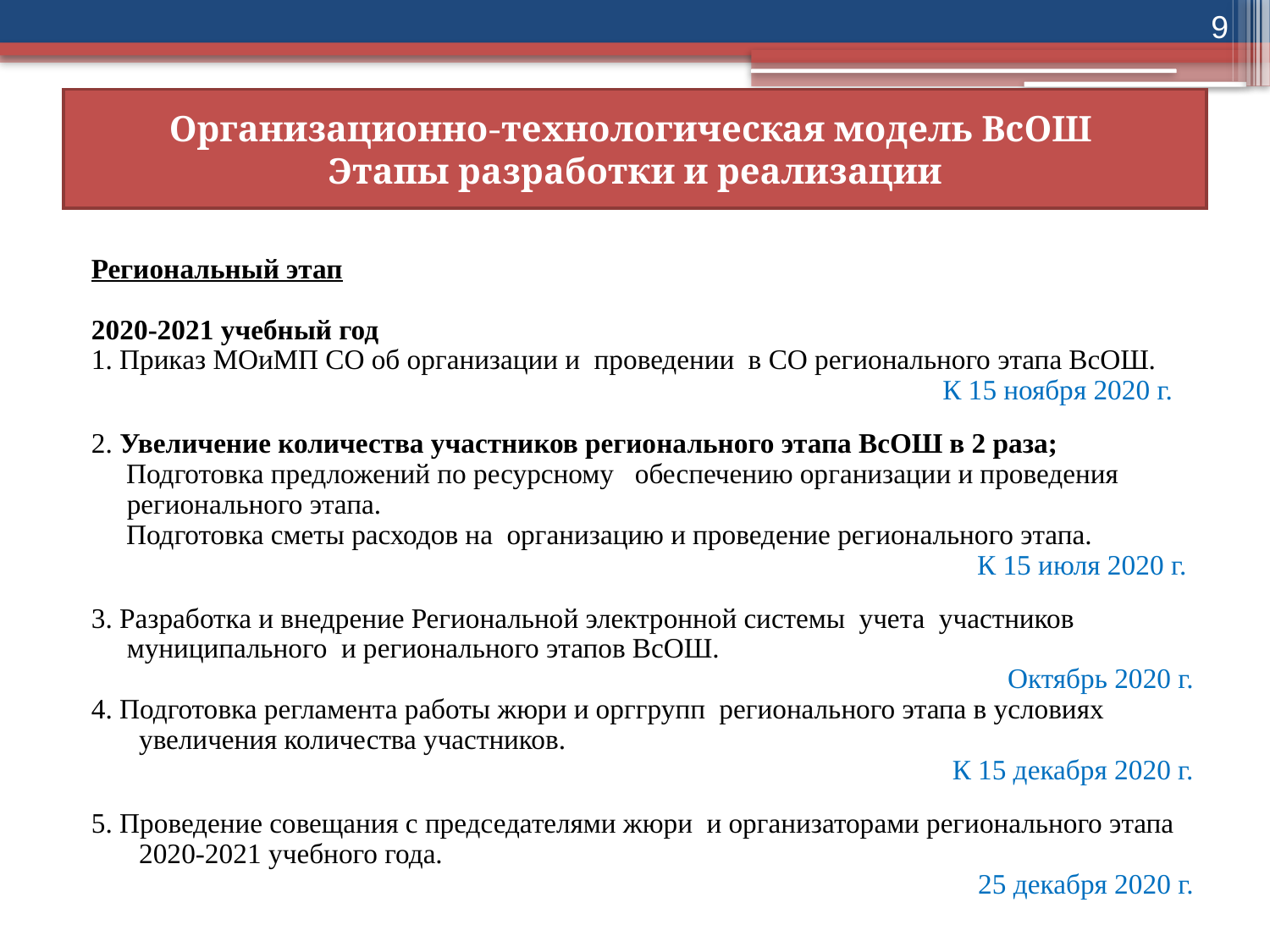

9
# Организационно-технологическая модель ВсОШ Этапы разработки и реализации
Региональный этап

2020-2021 учебный год
1. Приказ МОиМП СО об организации и  проведении  в СО регионального этапа ВсОШ.
К 15 ноября 2020 г.

2. Увеличение количества участников регионального этапа ВсОШ в 2 раза;
     Подготовка предложений по ресурсному   обеспечению организации и проведения  регионального этапа.
     Подготовка сметы расходов на  организацию и проведение регионального этапа.
К 15 июля 2020 г.

3. Разработка и внедрение Региональной электронной системы  учета  участников  муниципального  и регионального этапов ВсОШ.
 Октябрь 2020 г.
4. Подготовка регламента работы жюри и орггрупп  регионального этапа в условиях  увеличения количества участников.
К 15 декабря 2020 г.

5. Проведение совещания с председателями жюри  и организаторами регионального этапа 2020-2021 учебного года.
25 декабря 2020 г.